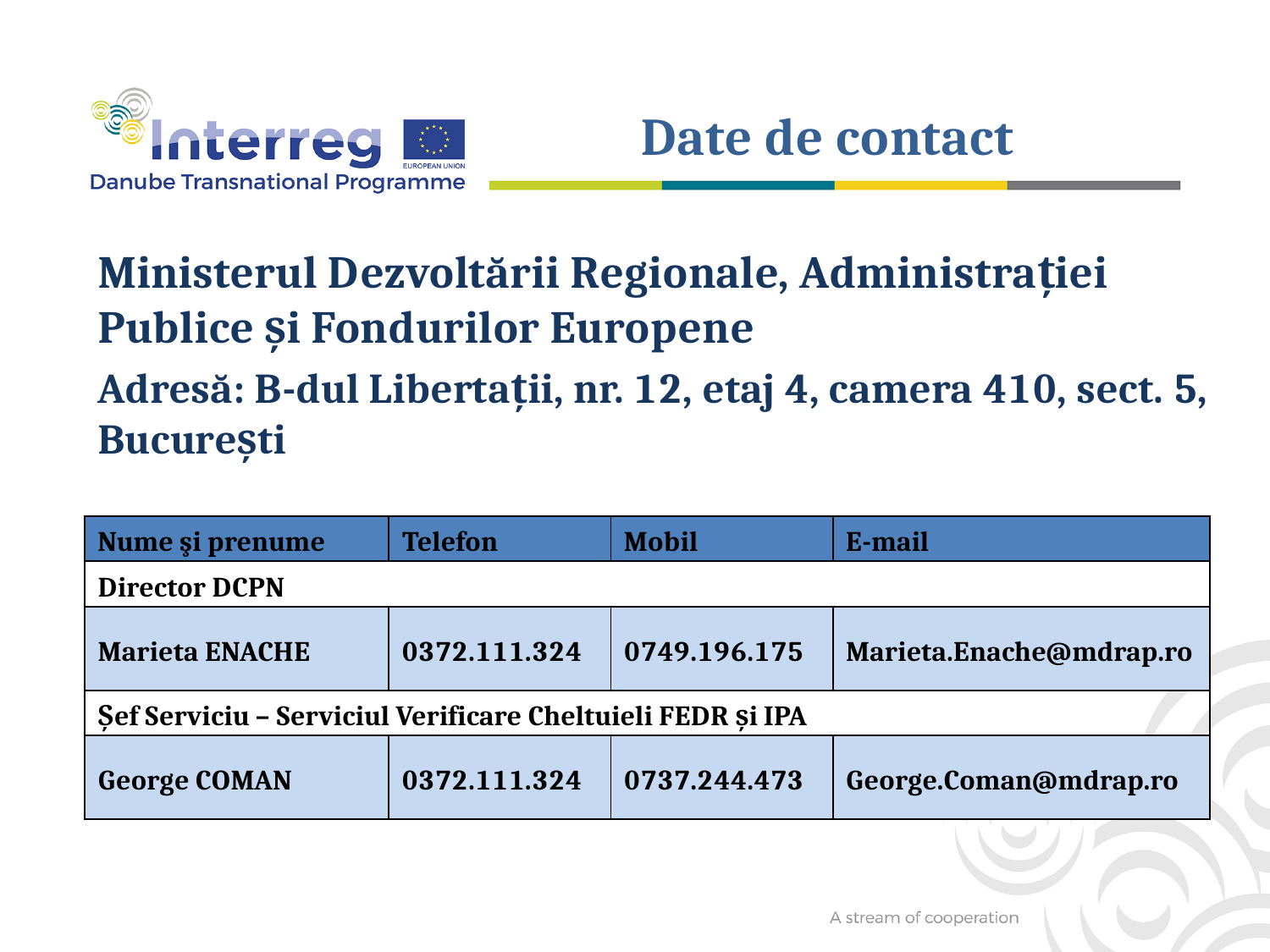

Date de contact
Ministerul Dezvoltării Regionale, Administrației Publice și Fondurilor Europene
Adresă: B-dul Libertații, nr. 12, etaj 4, camera 410, sect. 5, București

| Nume şi prenume | Telefon | Mobil | E-mail |
| --- | --- | --- | --- |
| Director DCPN |  |  |  |
| Marieta ENACHE | 0372.111.324 | 0749.196.175 | Marieta.Enache@mdrap.ro |
| Șef Serviciu – Serviciul Verificare Cheltuieli FEDR și IPA |  |  |  |
| George COMAN | 0372.111.324 | 0737.244.473 | George.Coman@mdrap.ro |